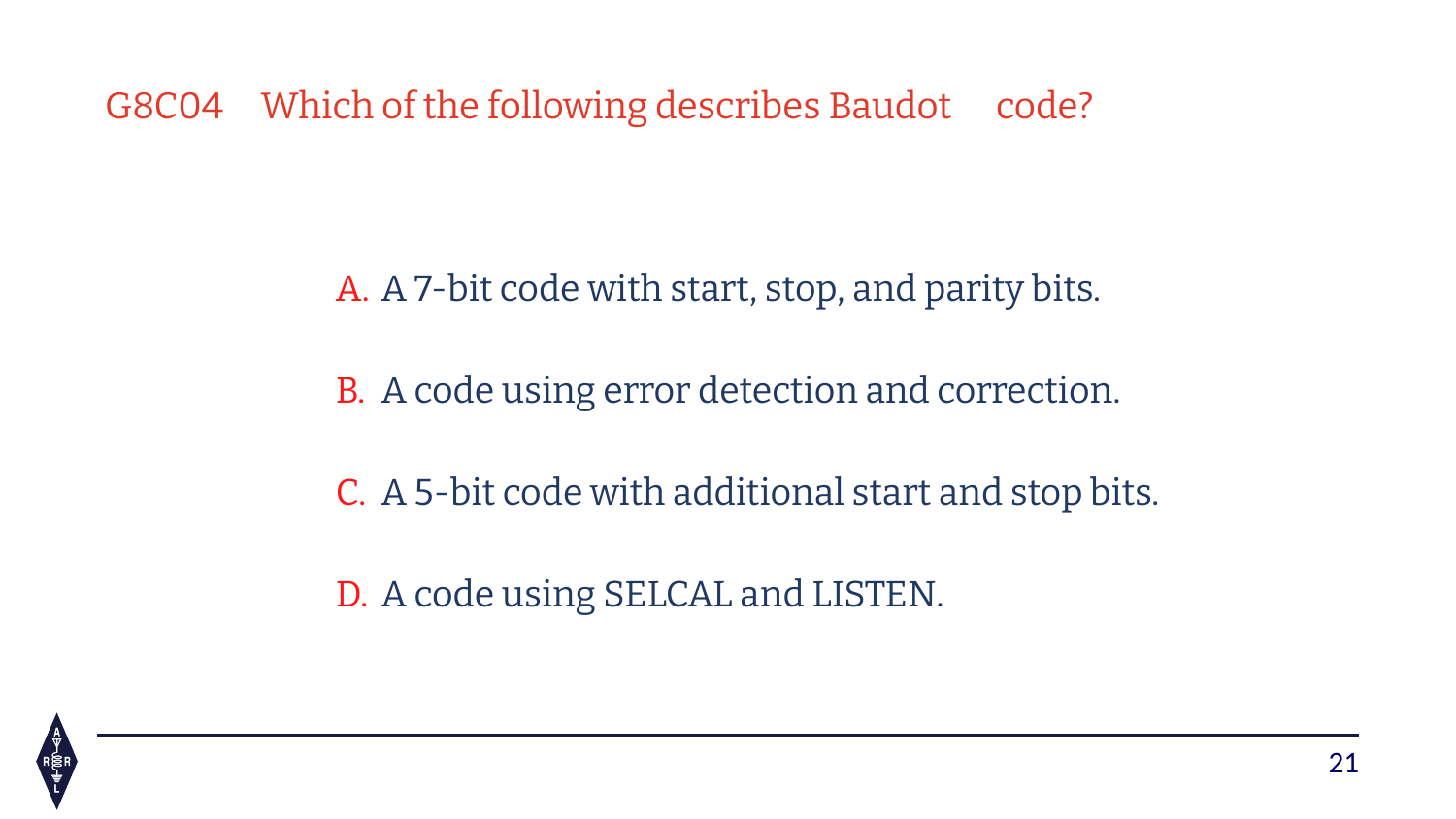

# G8C04     Which of the following describes Baudot 			code? 04 	Which of the following describes Baudot code?

A 7-bit code with start, stop, and parity bits.

A code using error detection and correction.

A 5-bit code with additional start and stop bits.

A code using SELCAL and LISTEN.

21